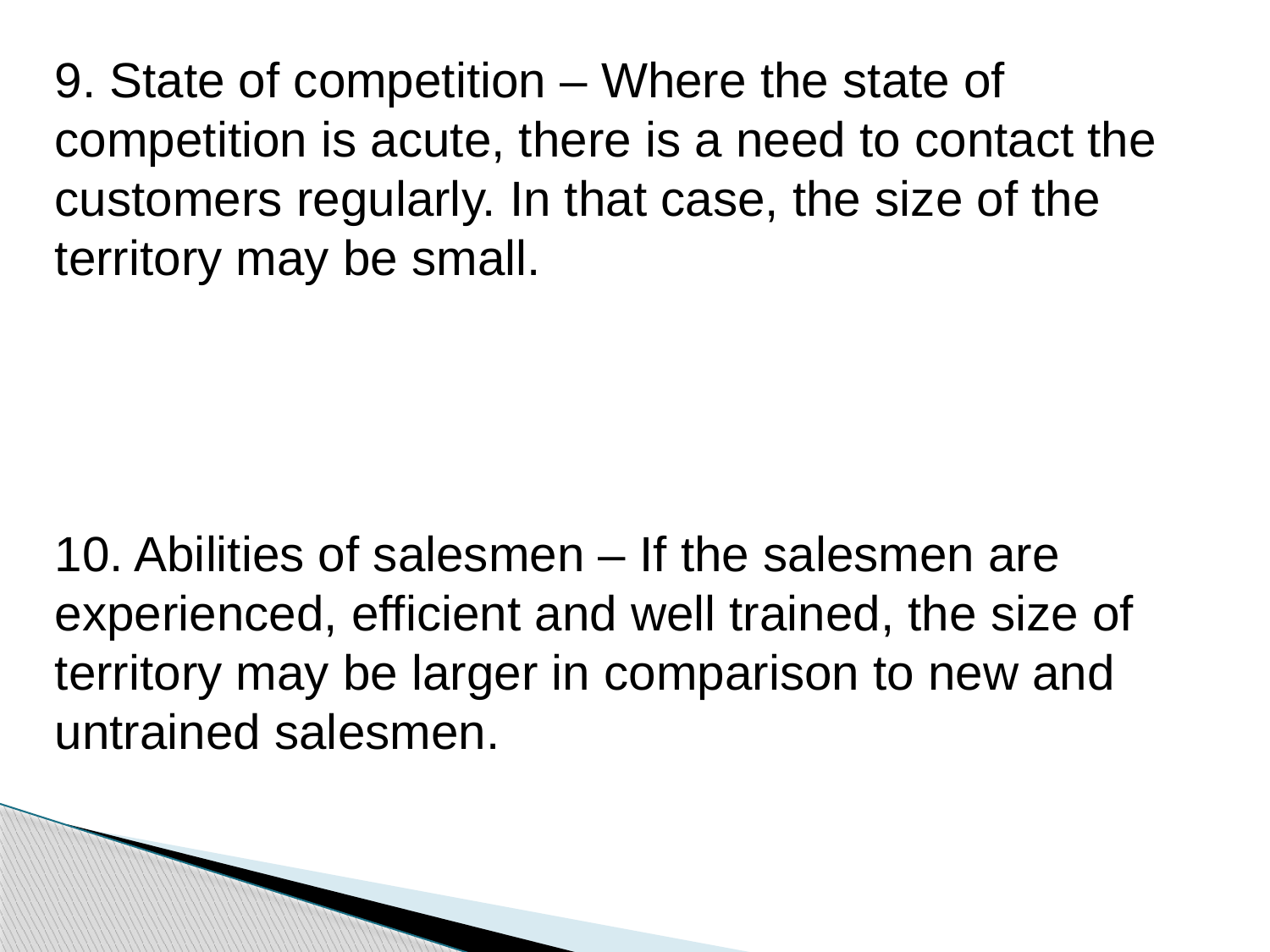

9. State of competition – Where the state of competition is acute, there is a need to contact the customers regularly. In that case, the size of the territory may be small.

10. Abilities of salesmen – If the salesmen are experienced, efficient and well trained, the size of territory may be larger in comparison to new and untrained salesmen.